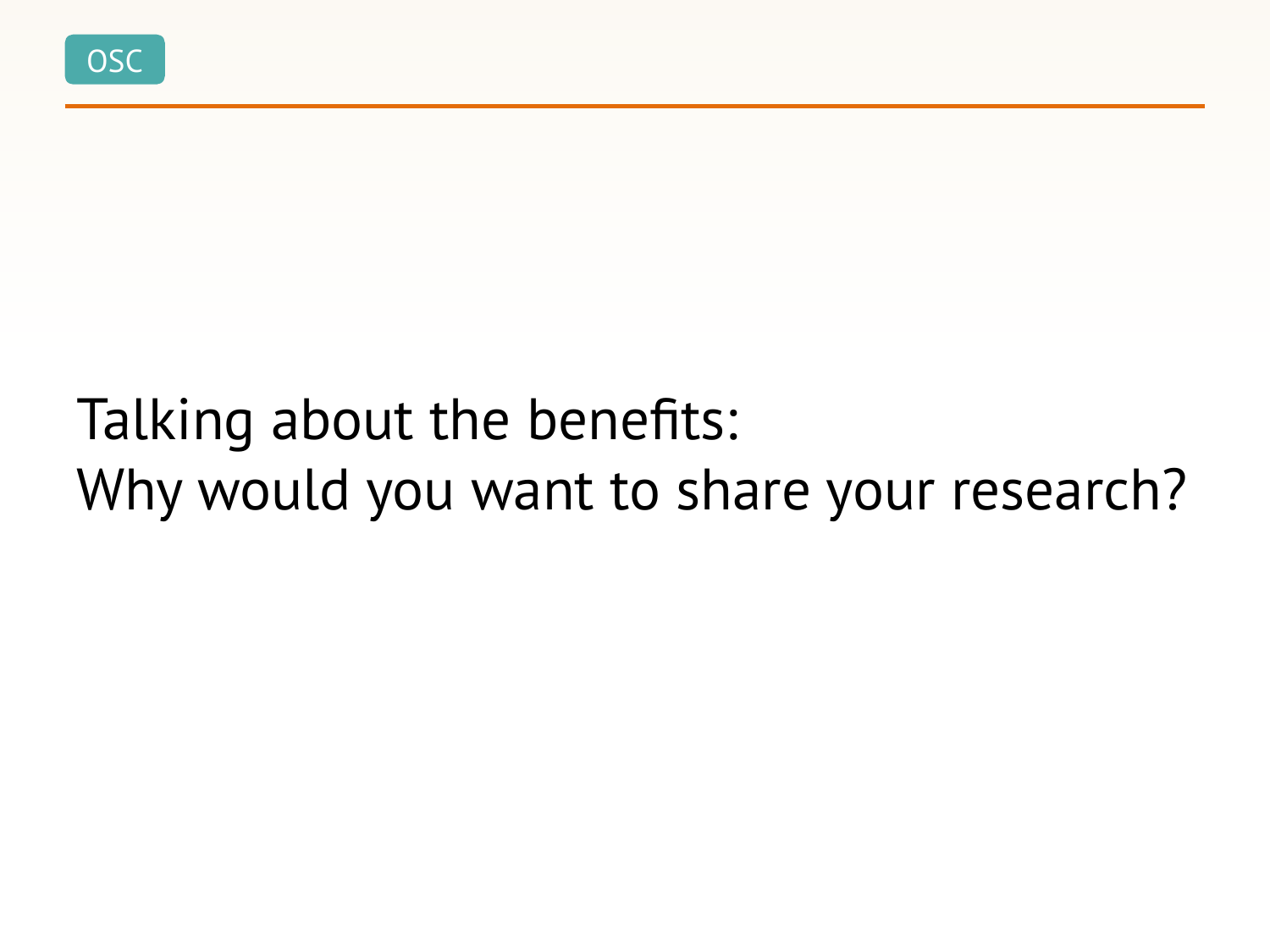

Talking about the benefits:
Why would you want to share your research?